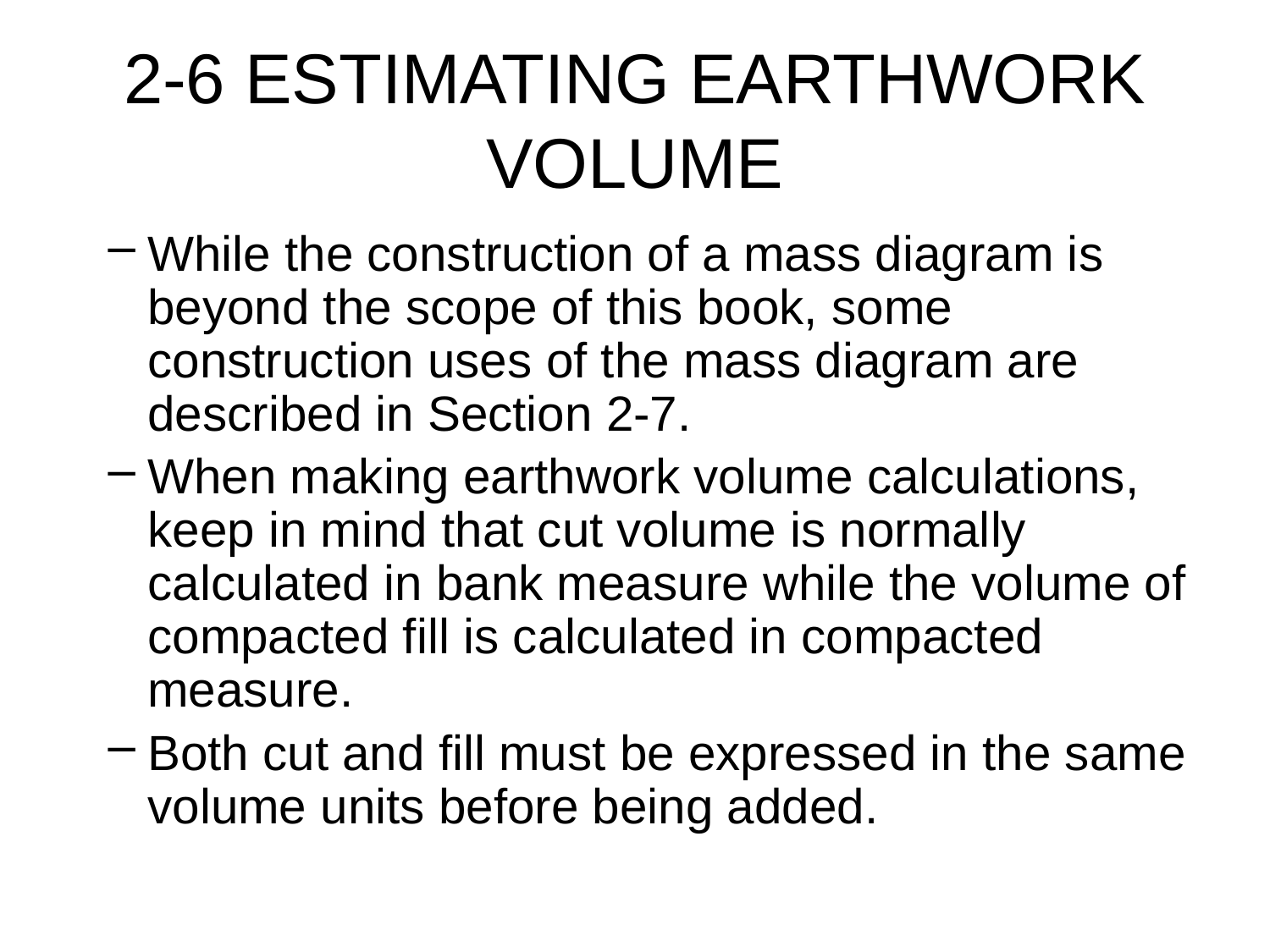

# 2-6 ESTIMATING EARTHWORK VOLUME
While the construction of a mass diagram is beyond the scope of this book, some construction uses of the mass diagram are described in Section 2-7.
When making earthwork volume calculations, keep in mind that cut volume is normally calculated in bank measure while the volume of compacted fill is calculated in compacted measure.
Both cut and fill must be expressed in the same volume units before being added.